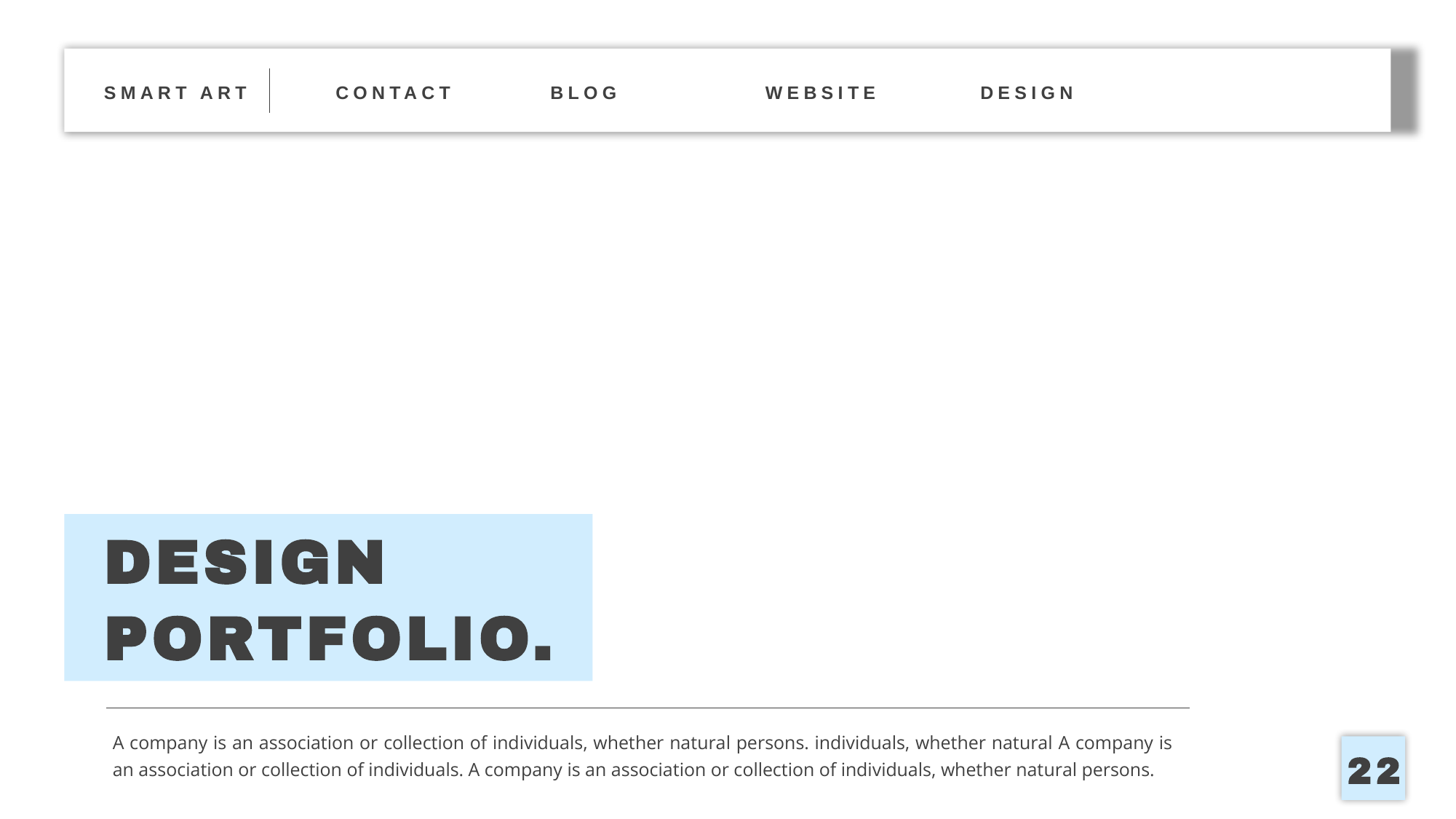

SMART ART
CONTACT
BLOG
WEBSITE
DESIGN

PORTFOLIO.
DESIGN

A company is an association or collection of individuals, whether natural persons. individuals, whether natural A company is an association or collection of individuals. A company is an association or collection of individuals, whether natural persons.

22